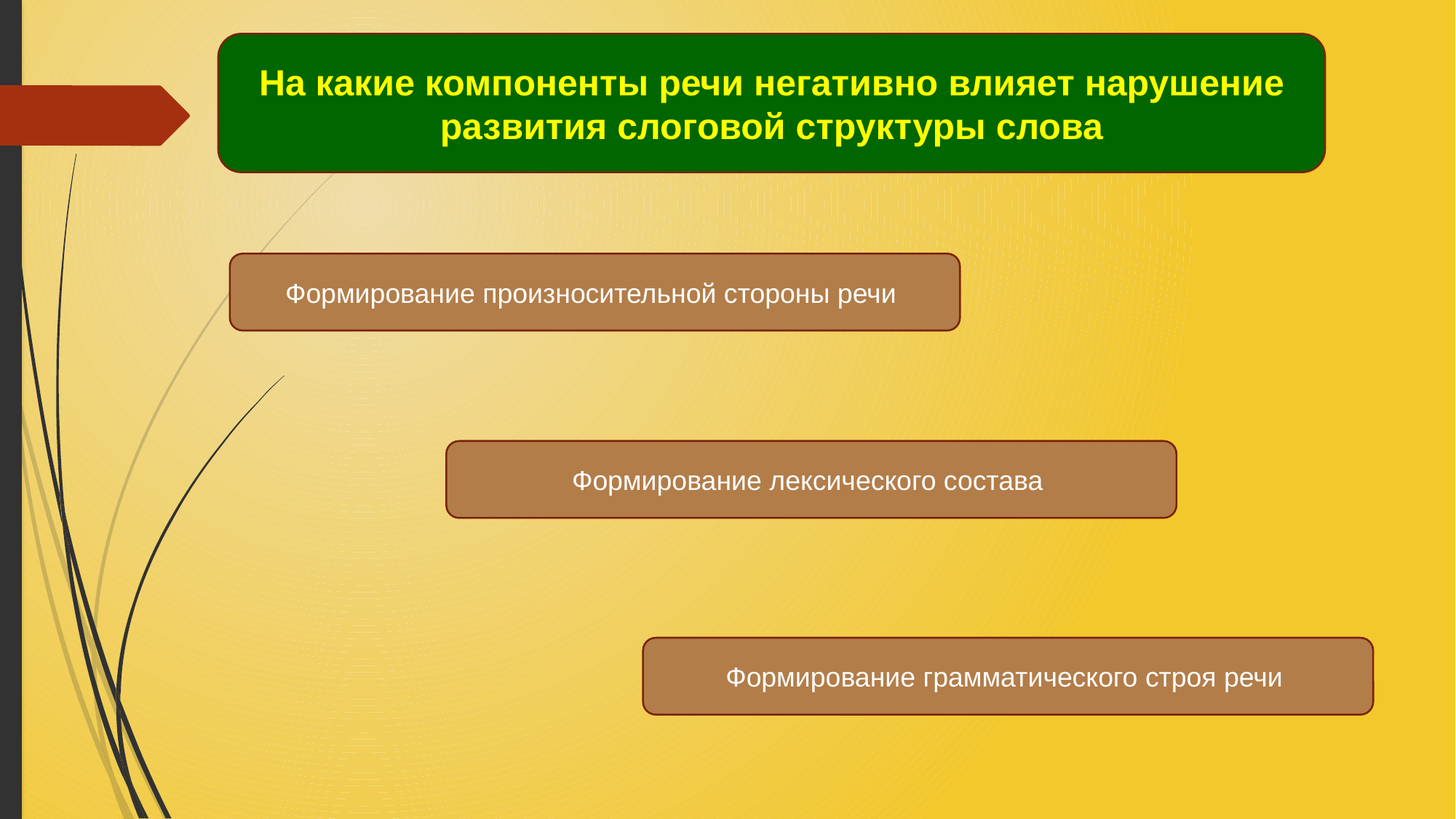

На какие компоненты речи негативно влияет нарушение развития слоговой структуры слова
#
Формирование произносительной стороны речи
Формирование лексического состава
Формирование грамматического строя речи